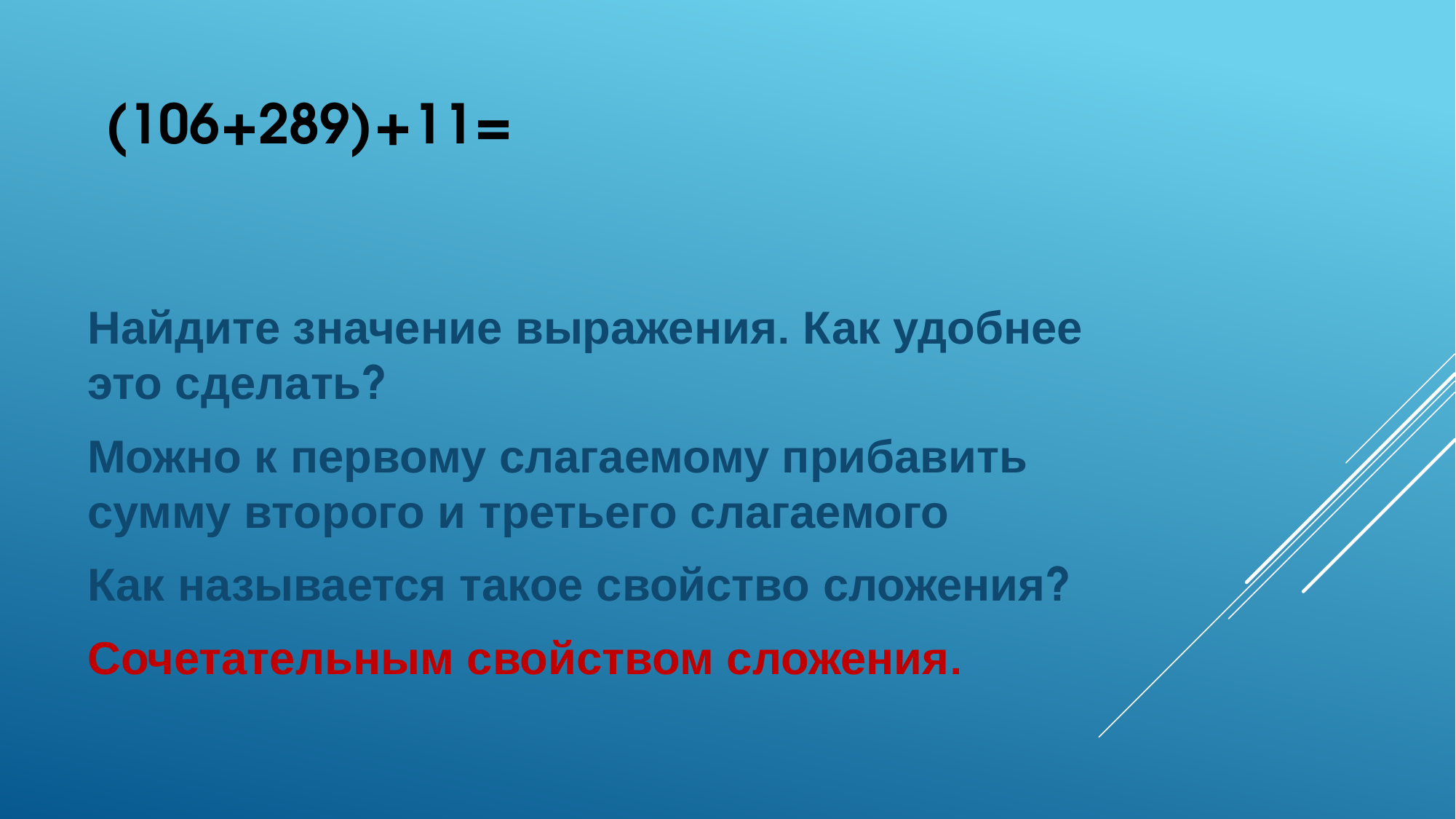

# (106+289)+11=
Найдите значение выражения. Как удобнее это сделать?
Можно к первому слагаемому прибавить сумму второго и третьего слагаемого
Как называется такое свойство сложения?
Сочетательным свойством сложения.